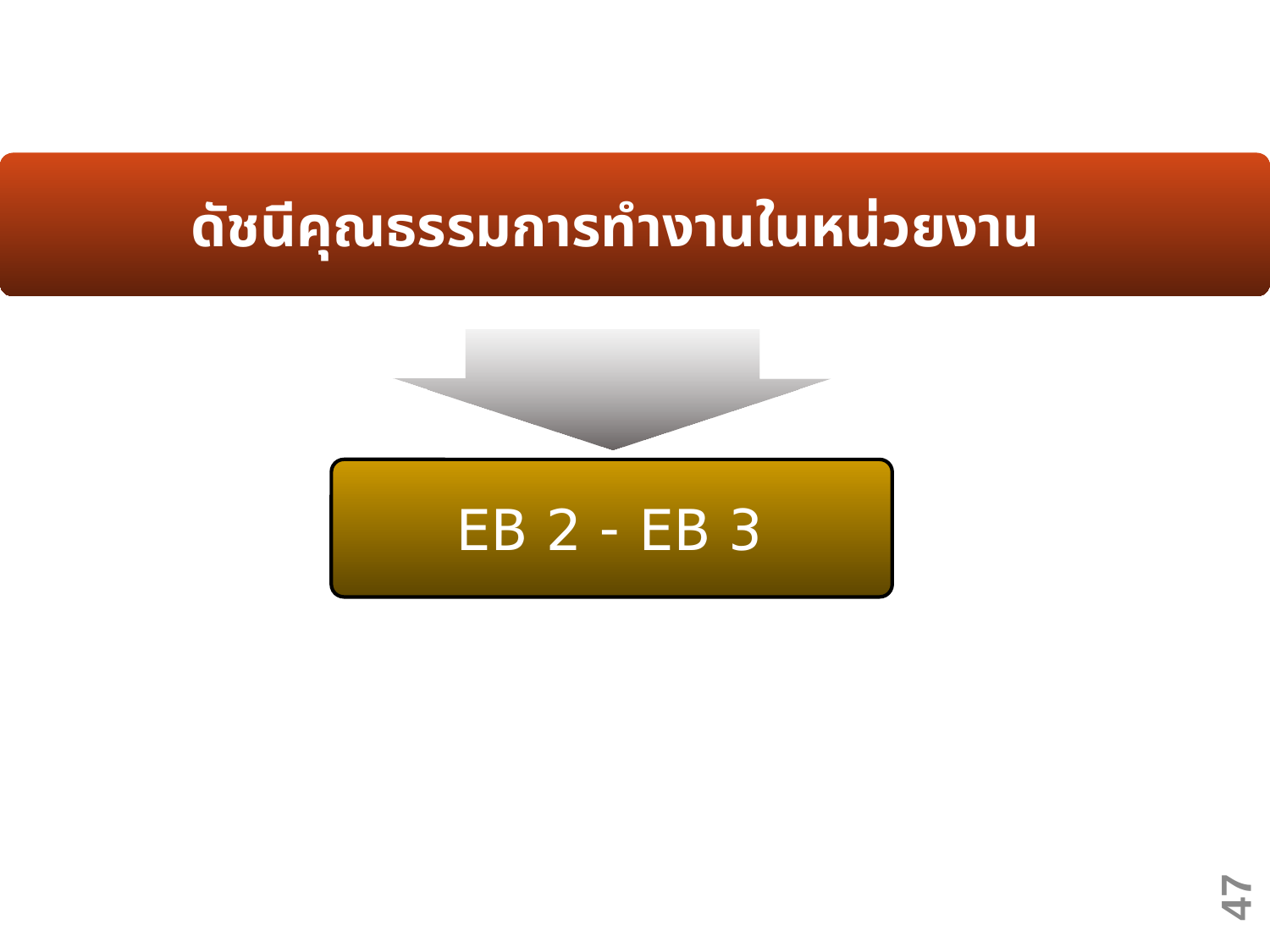

ดัชนีคุณธรรมการทำงานในหน่วยงาน

EB 2 - EB 3
47